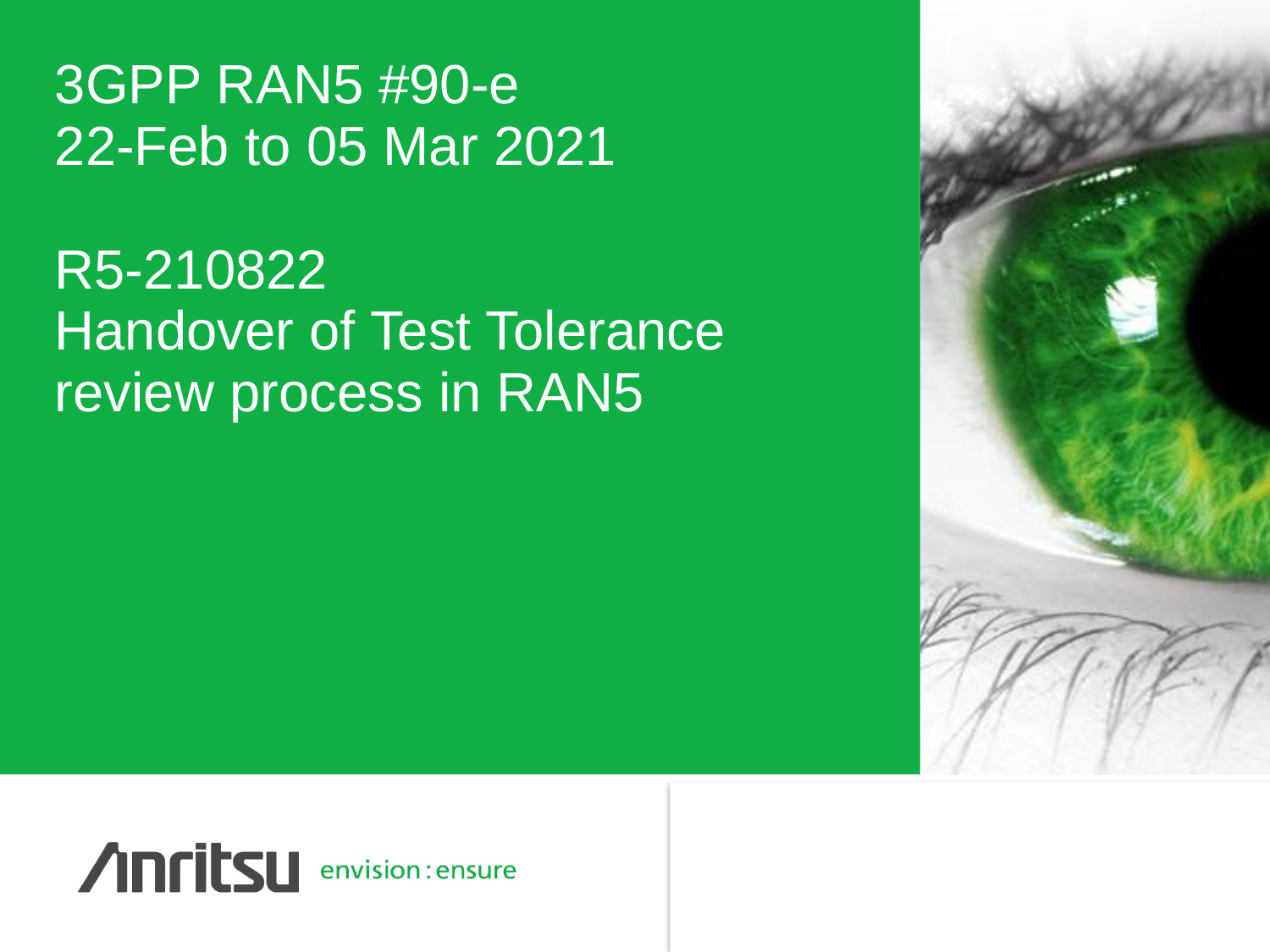

# 3GPP RAN5 #90-e 22-Feb to 05 Mar 2021 R5-210822 Handover of Test Tolerance review process in RAN5